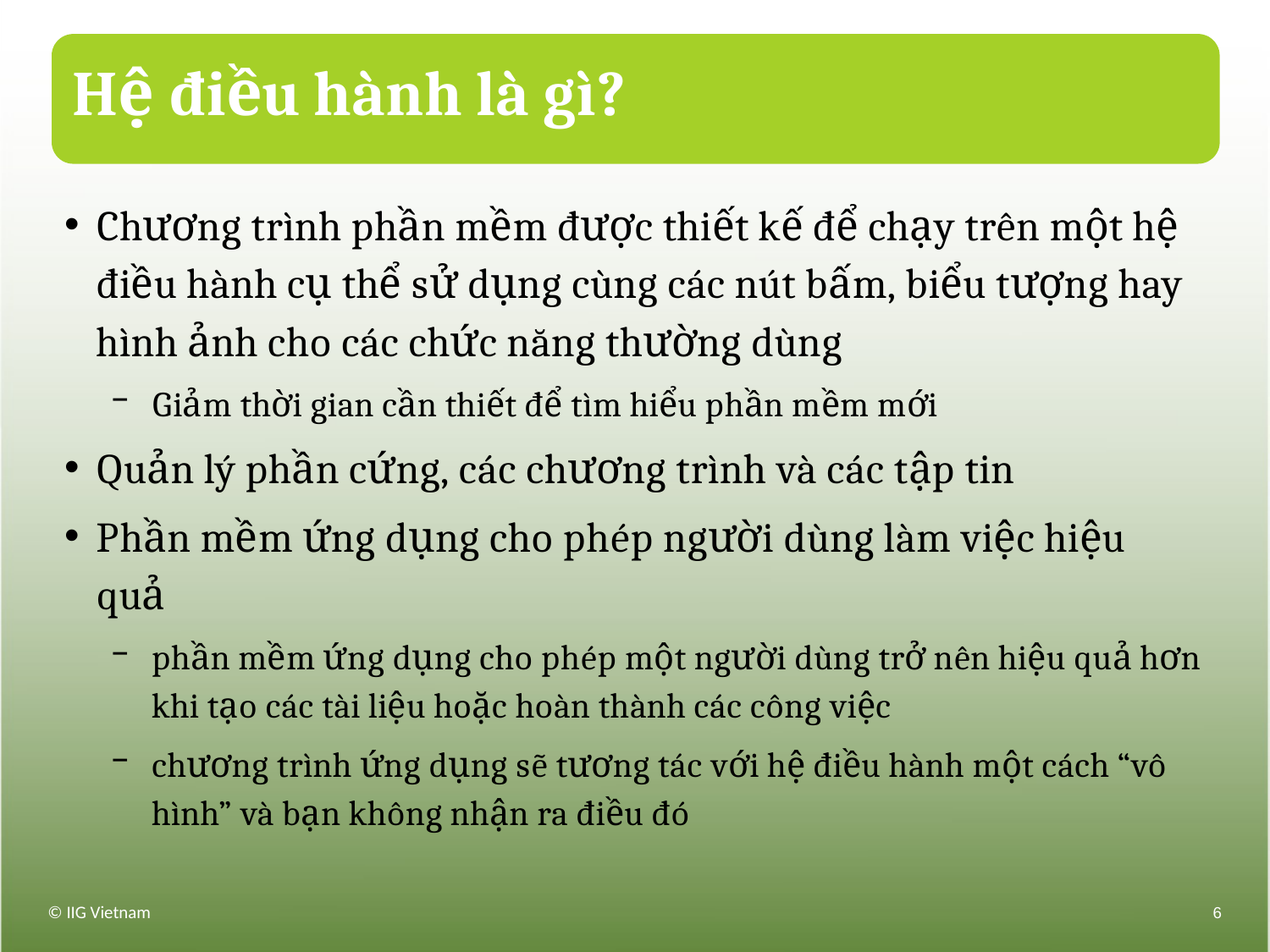

# Hệ điều hành là gì?
Chương trình phần mềm được thiết kế để chạy trên một hệ điều hành cụ thể sử dụng cùng các nút bấm, biểu tượng hay hình ảnh cho các chức năng thường dùng
Giảm thời gian cần thiết để tìm hiểu phần mềm mới
Quản lý phần cứng, các chương trình và các tập tin
Phần mềm ứng dụng cho phép người dùng làm việc hiệu quả
phần mềm ứng dụng cho phép một người dùng trở nên hiệu quả hơn khi tạo các tài liệu hoặc hoàn thành các công việc
chương trình ứng dụng sẽ tương tác với hệ điều hành một cách “vô hình” và bạn không nhận ra điều đó
© IIG Vietnam
6